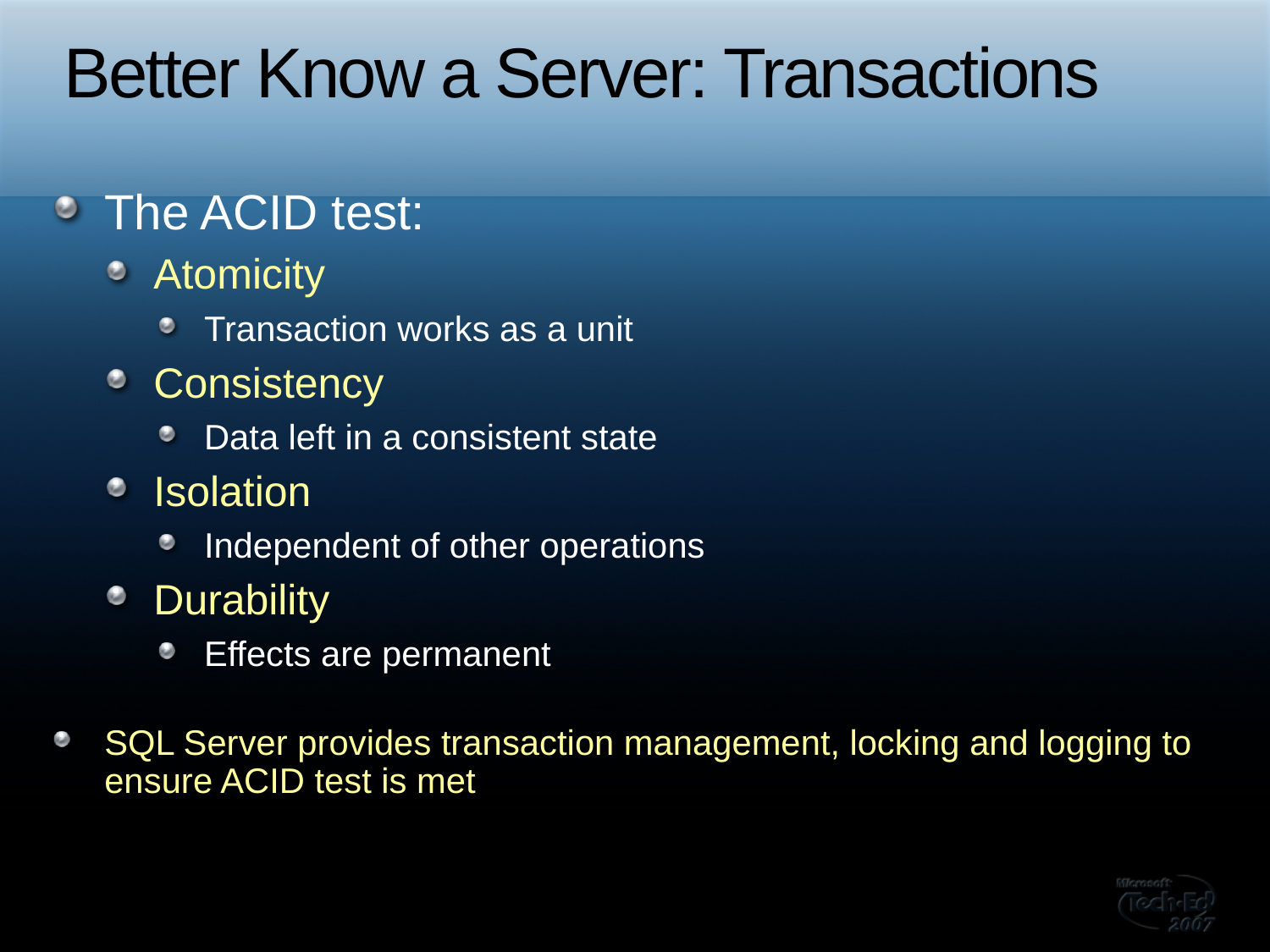

# Better Know a Server: Transactions
The ACID test:
Atomicity
Transaction works as a unit
Consistency
Data left in a consistent state
Isolation
Independent of other operations
Durability
Effects are permanent
SQL Server provides transaction management, locking and logging to ensure ACID test is met